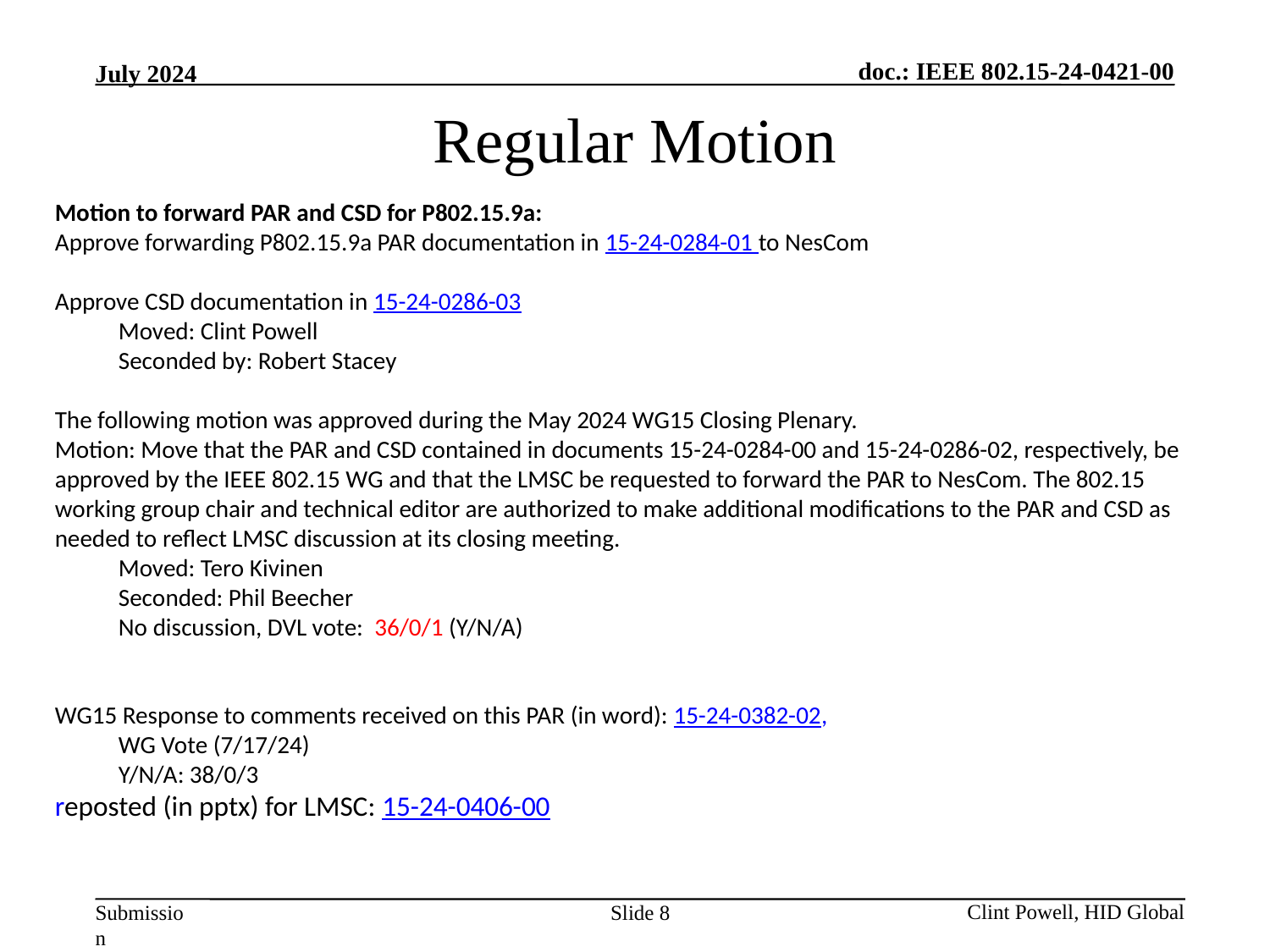

Regular Motion
Motion to forward PAR and CSD for P802.15.9a:
Approve forwarding P802.15.9a PAR documentation in 15-24-0284-01 to NesCom

Approve CSD documentation in 15-24-0286-03
Moved: Clint Powell
Seconded by: Robert Stacey

The following motion was approved during the May 2024 WG15 Closing Plenary.
Motion: Move that the PAR and CSD contained in documents 15-24-0284-00 and 15-24-0286-02, respectively, be approved by the IEEE 802.15 WG and that the LMSC be requested to forward the PAR to NesCom. The 802.15 working group chair and technical editor are authorized to make additional modifications to the PAR and CSD as needed to reflect LMSC discussion at its closing meeting.
Moved: Tero Kivinen
Seconded: Phil Beecher
No discussion, DVL vote:  36/0/1 (Y/N/A)

WG15 Response to comments received on this PAR (in word): 15-24-0382-02,
WG Vote (7/17/24)
Y/N/A: 38/0/3
reposted (in pptx) for LMSC: 15-24-0406-00

Slide 8